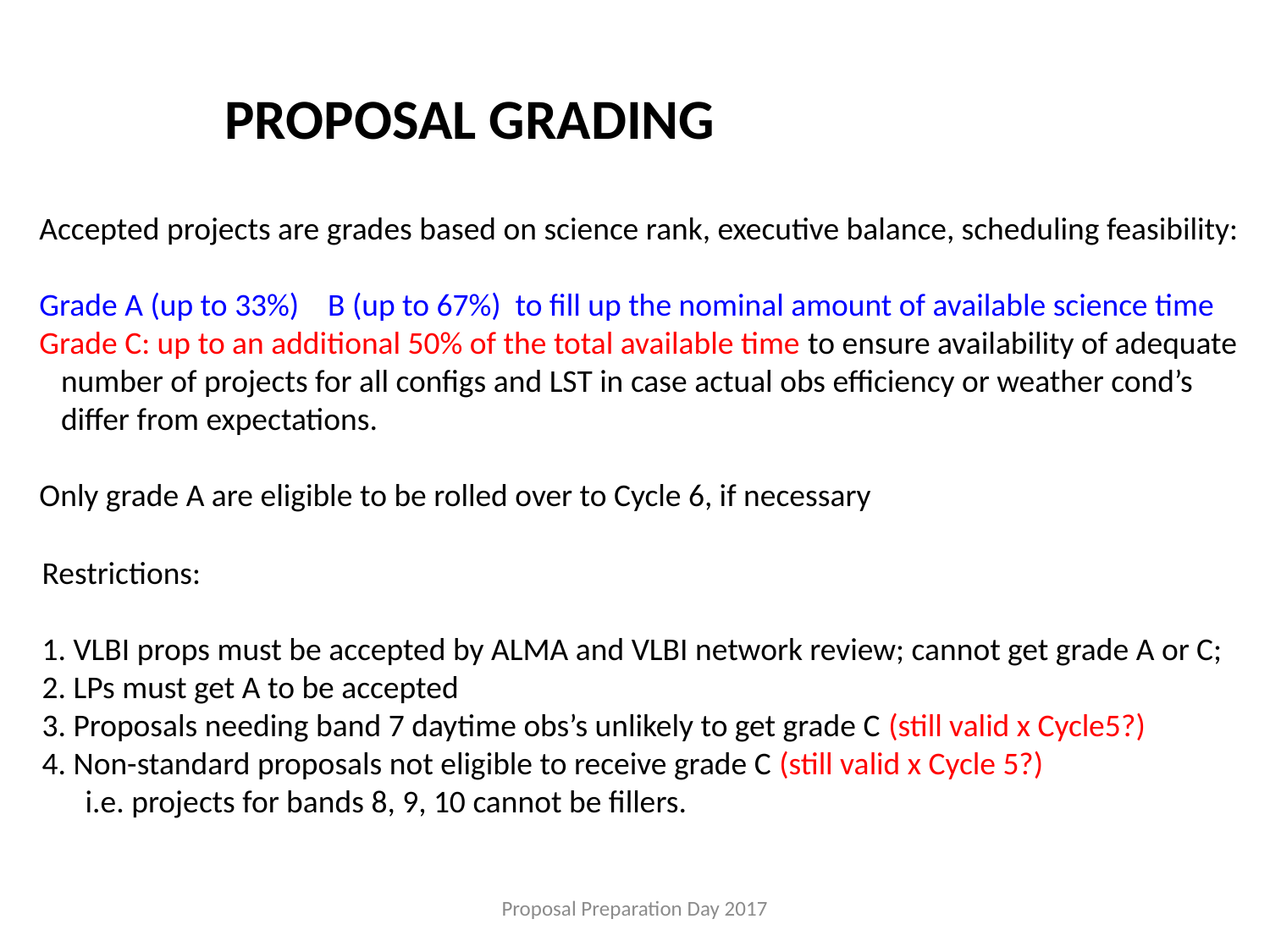

PROPOSAL GRADING
Accepted projects are grades based on science rank, executive balance, scheduling feasibility:

Grade A (up to 33%)    B (up to 67%)  to fill up the nominal amount of available science time
Grade C: up to an additional 50% of the total available time to ensure availability of adequate
   number of projects for all configs and LST in case actual obs efficiency or weather cond’s
   differ from expectations.

Only grade A are eligible to be rolled over to Cycle 6, if necessary
Restrictions:

1. VLBI props must be accepted by ALMA and VLBI network review; cannot get grade A or C;
2. LPs must get A to be accepted
3. Proposals needing band 7 daytime obs’s unlikely to get grade C (still valid x Cycle5?)
4. Non-standard proposals not eligible to receive grade C (still valid x Cycle 5?)
      i.e. projects for bands 8, 9, 10 cannot be fillers.

Proposal Preparation Day 2017